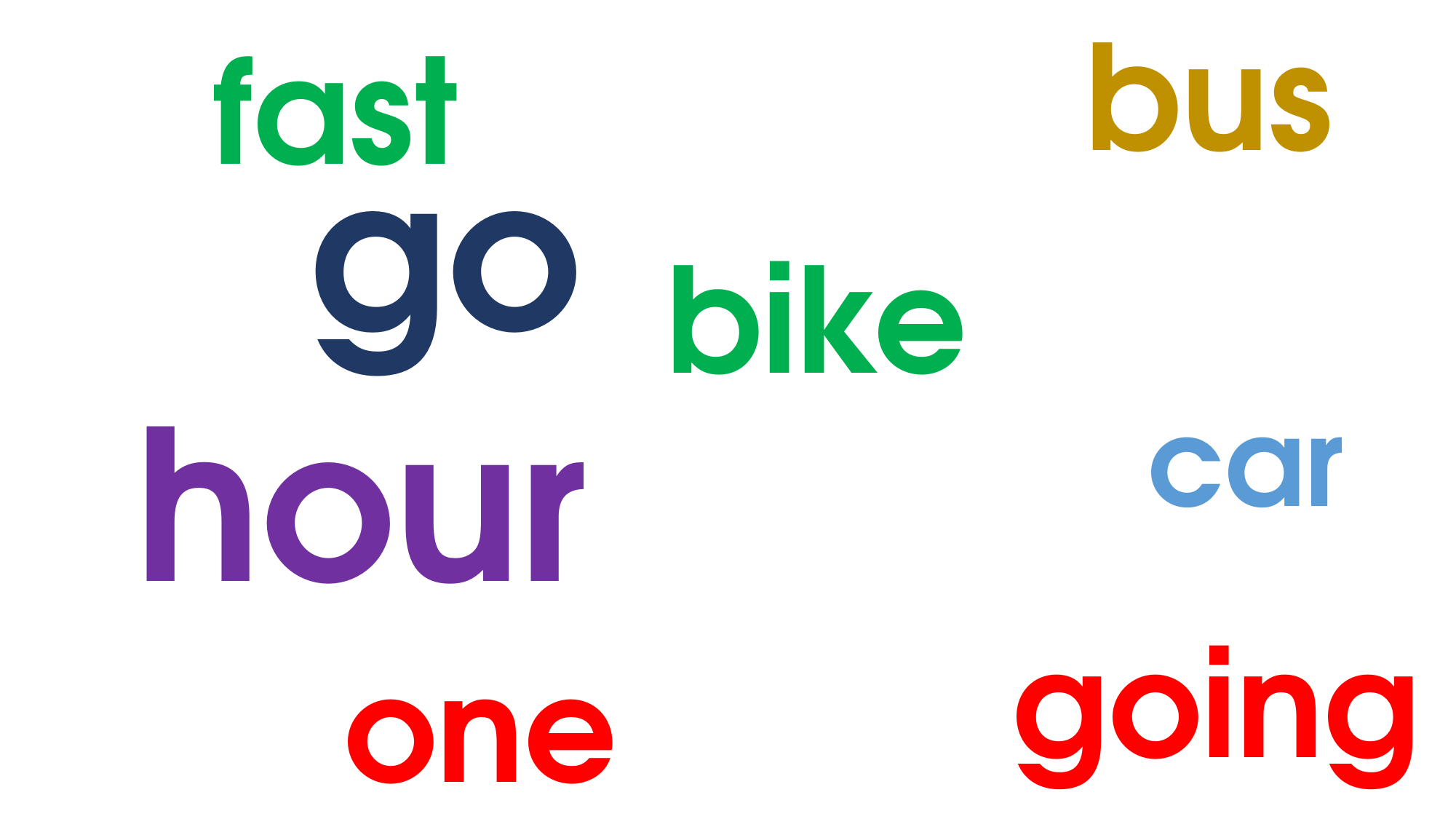

bus
fast
go
bike
hour
car
going
one